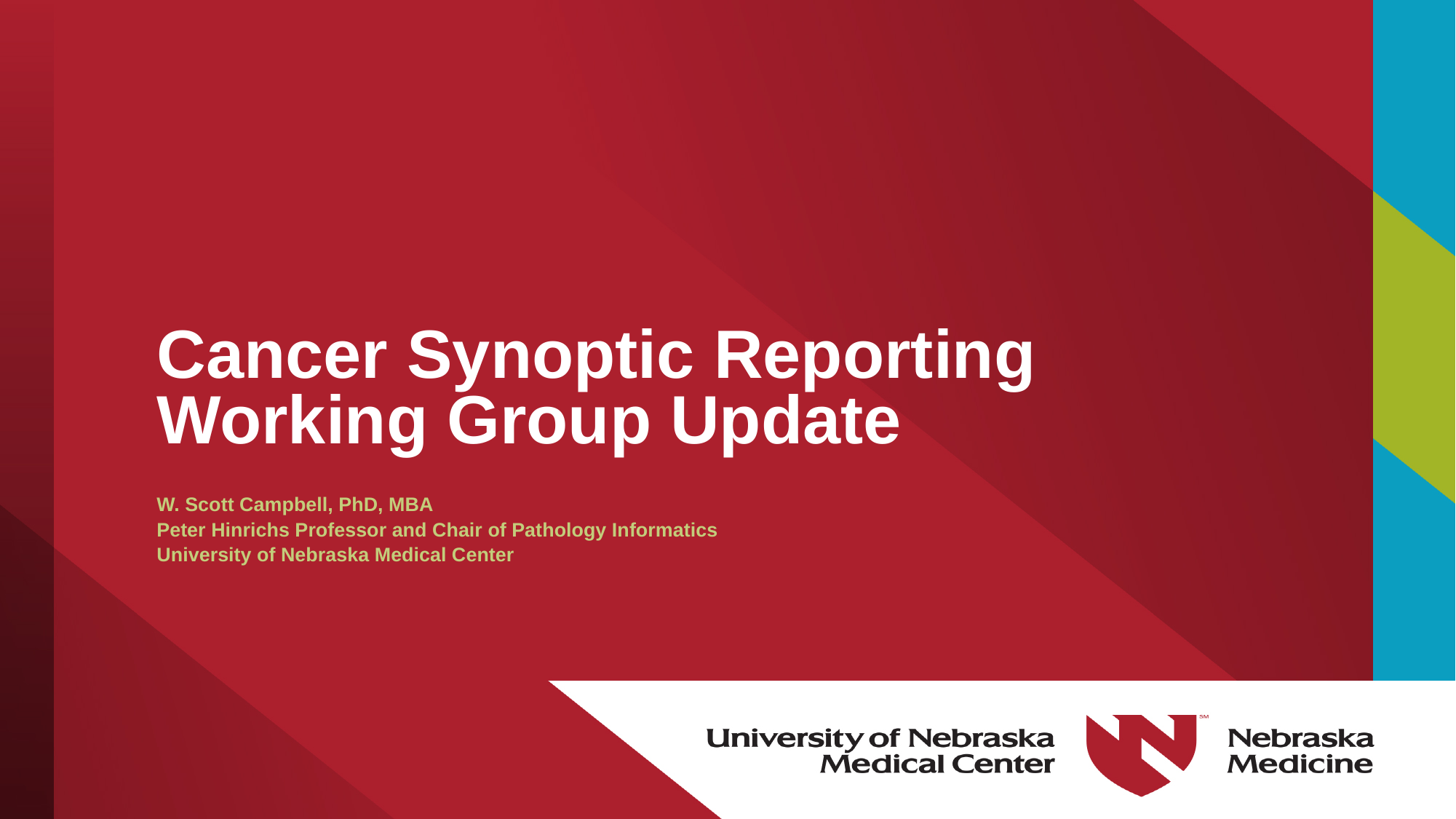

# Cancer Synoptic Reporting Working Group Update
W. Scott Campbell, PhD, MBA
Peter Hinrichs Professor and Chair of Pathology Informatics
University of Nebraska Medical Center